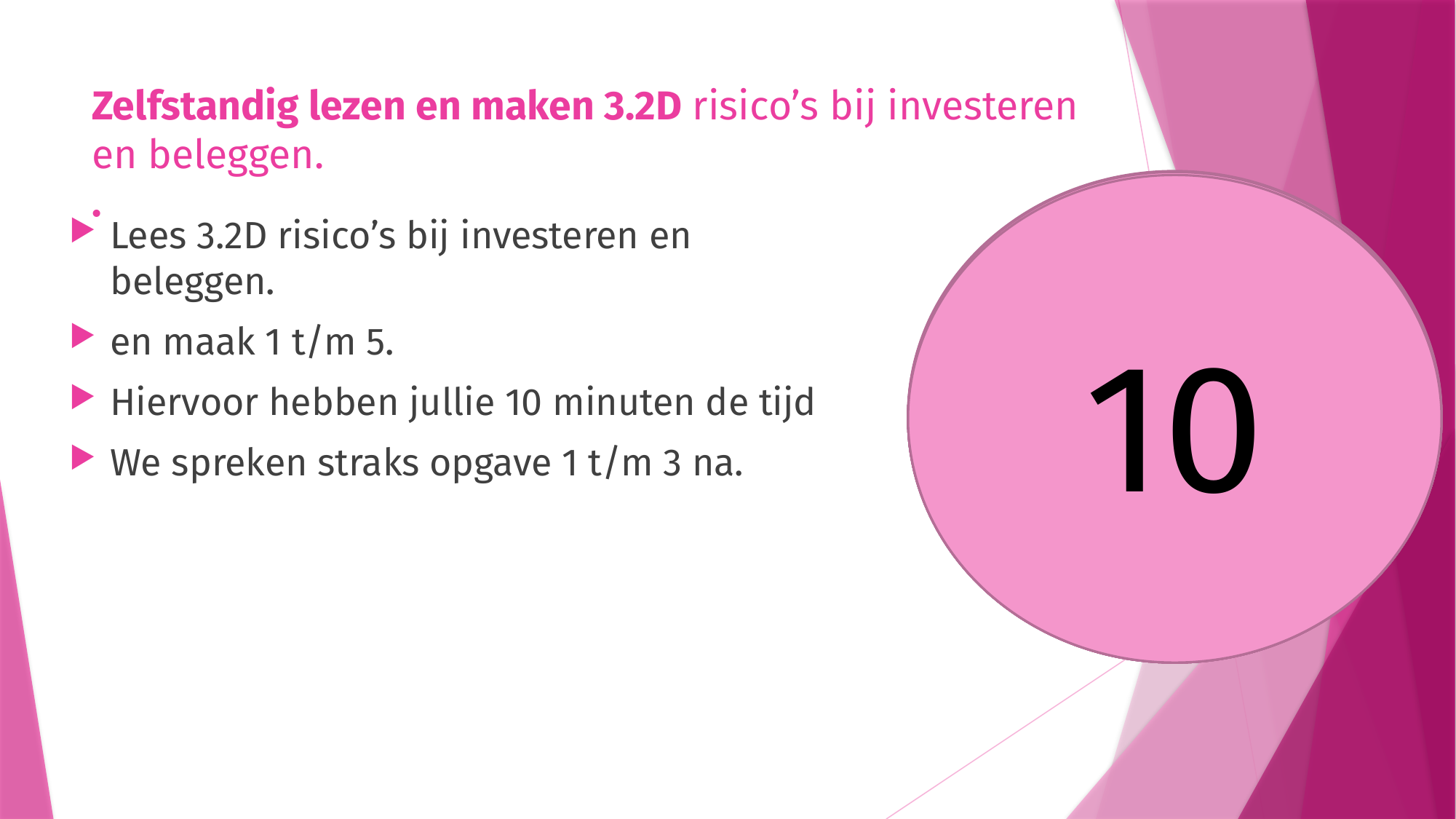

# Zelfstandig lezen en maken 3.2D risico’s bij investeren en beleggen. .
8
9
7
5
6
10
4
3
1
2
Lees 3.2D risico’s bij investeren en beleggen.
en maak 1 t/m 5.
Hiervoor hebben jullie 10 minuten de tijd
We spreken straks opgave 1 t/m 3 na.